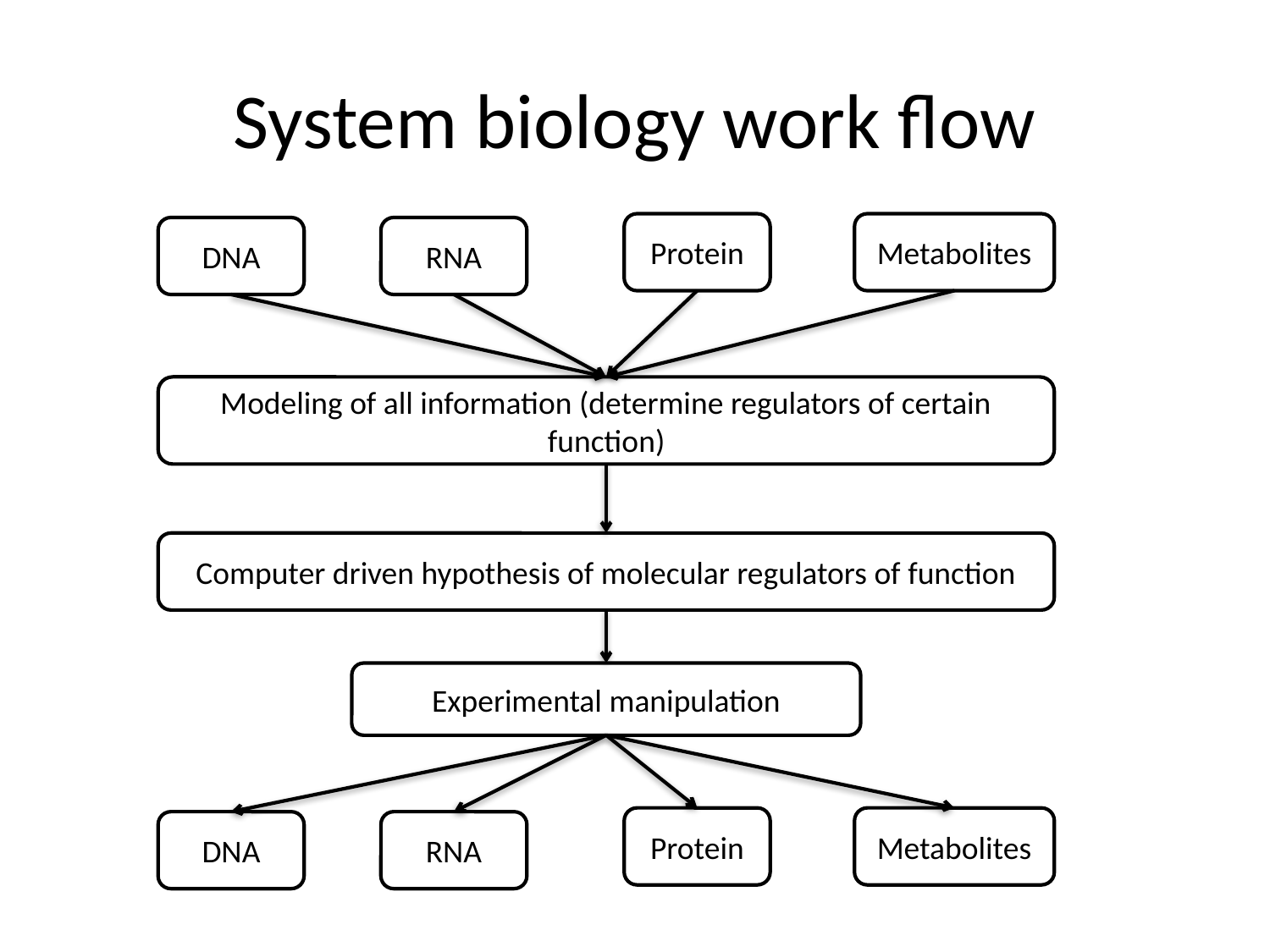

# System biology work flow
Protein
Metabolites
DNA
RNA
Modeling of all information (determine regulators of certain function)
Computer driven hypothesis of molecular regulators of function
Experimental manipulation
Protein
Metabolites
DNA
RNA